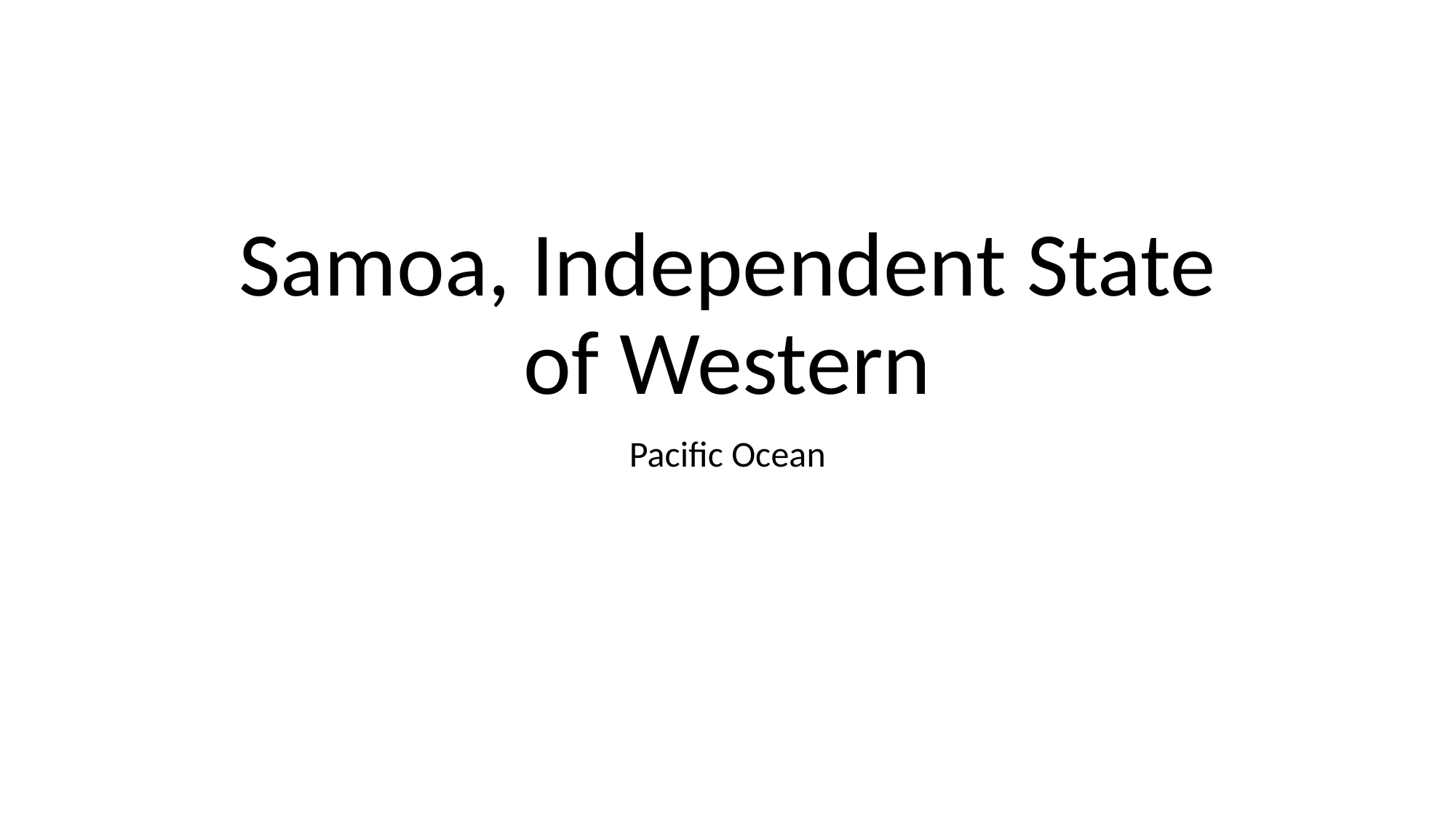

# Samoa, Independent State of Western
Pacific Ocean